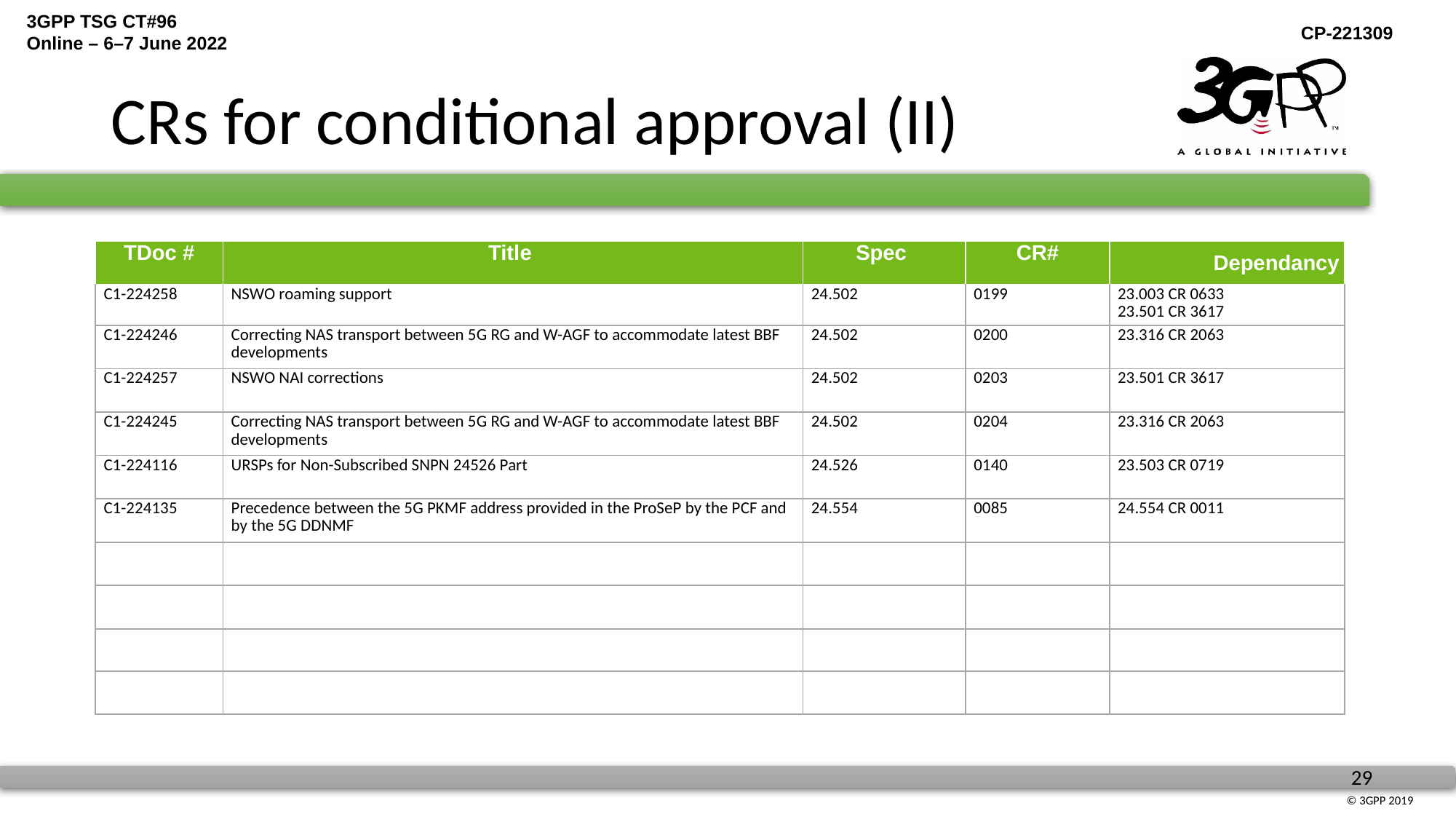

# CRs for conditional approval (II)
| TDoc # | Title | Spec | CR# | Dependancy |
| --- | --- | --- | --- | --- |
| C1-224258 | NSWO roaming support | 24.502 | 0199 | 23.003 CR 0633 23.501 CR 3617 |
| C1-224246 | Correcting NAS transport between 5G RG and W-AGF to accommodate latest BBF developments | 24.502 | 0200 | 23.316 CR 2063 |
| C1-224257 | NSWO NAI corrections | 24.502 | 0203 | 23.501 CR 3617 |
| C1-224245 | Correcting NAS transport between 5G RG and W-AGF to accommodate latest BBF developments | 24.502 | 0204 | 23.316 CR 2063 |
| C1-224116 | URSPs for Non-Subscribed SNPN 24526 Part | 24.526 | 0140 | 23.503 CR 0719 |
| C1-224135 | Precedence between the 5G PKMF address provided in the ProSeP by the PCF and by the 5G DDNMF | 24.554 | 0085 | 24.554 CR 0011 |
|  |  |  |  |  |
|  |  |  |  |  |
|  |  |  |  |  |
|  |  |  |  |  |